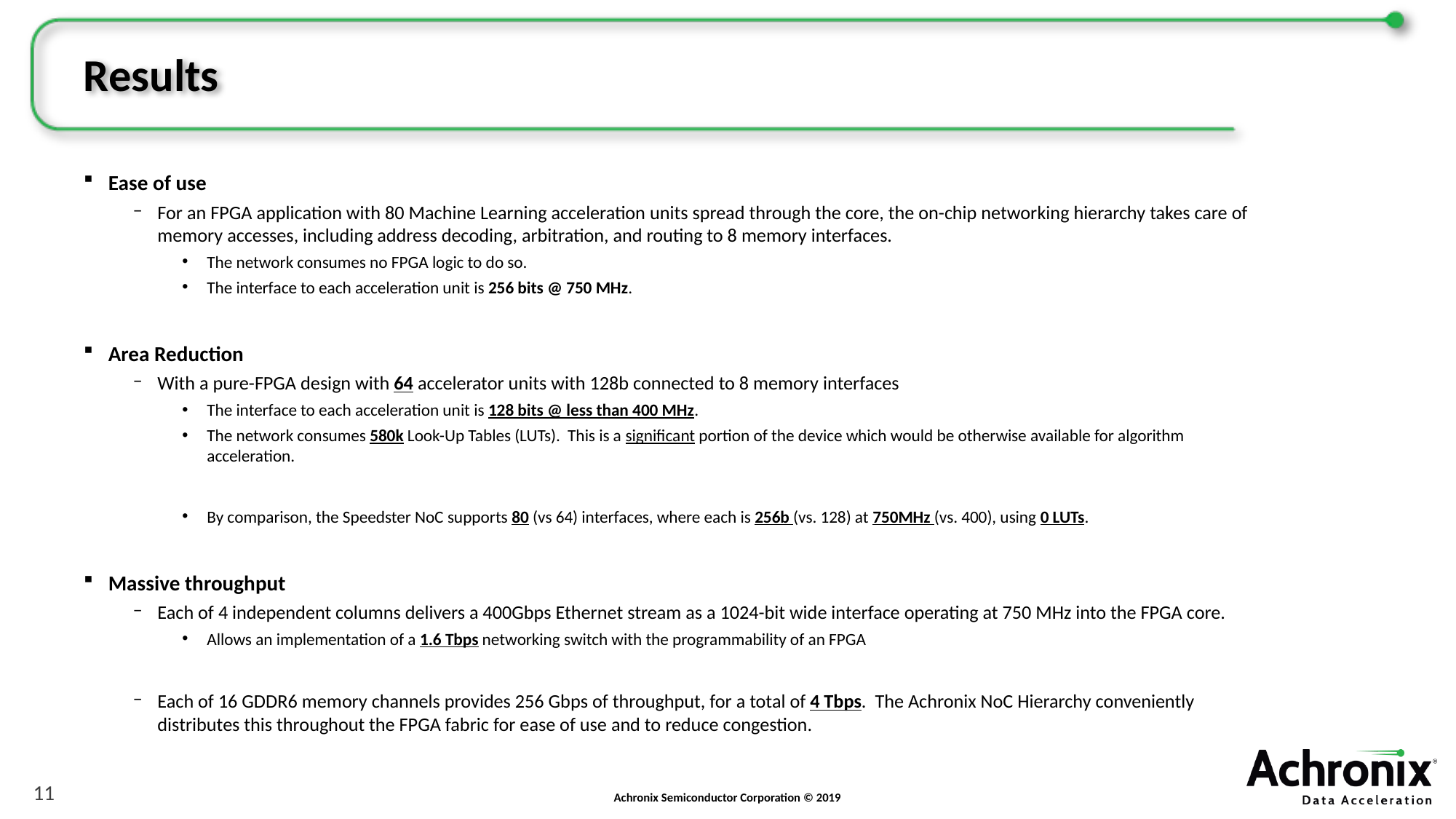

# Results
Ease of use
For an FPGA application with 80 Machine Learning acceleration units spread through the core, the on-chip networking hierarchy takes care of memory accesses, including address decoding, arbitration, and routing to 8 memory interfaces.
The network consumes no FPGA logic to do so.
The interface to each acceleration unit is 256 bits @ 750 MHz.

Area Reduction
With a pure-FPGA design with 64 accelerator units with 128b connected to 8 memory interfaces
The interface to each acceleration unit is 128 bits @ less than 400 MHz.
The network consumes 580k Look-Up Tables (LUTs).  This is a significant portion of the device which would be otherwise available for algorithm acceleration.

By comparison, the Speedster NoC supports 80 (vs 64) interfaces, where each is 256b (vs. 128) at 750MHz (vs. 400), using 0 LUTs.

Massive throughput
Each of 4 independent columns delivers a 400Gbps Ethernet stream as a 1024-bit wide interface operating at 750 MHz into the FPGA core.
Allows an implementation of a 1.6 Tbps networking switch with the programmability of an FPGA

Each of 16 GDDR6 memory channels provides 256 Gbps of throughput, for a total of 4 Tbps.  The Achronix NoC Hierarchy conveniently distributes this throughout the FPGA fabric for ease of use and to reduce congestion.

11